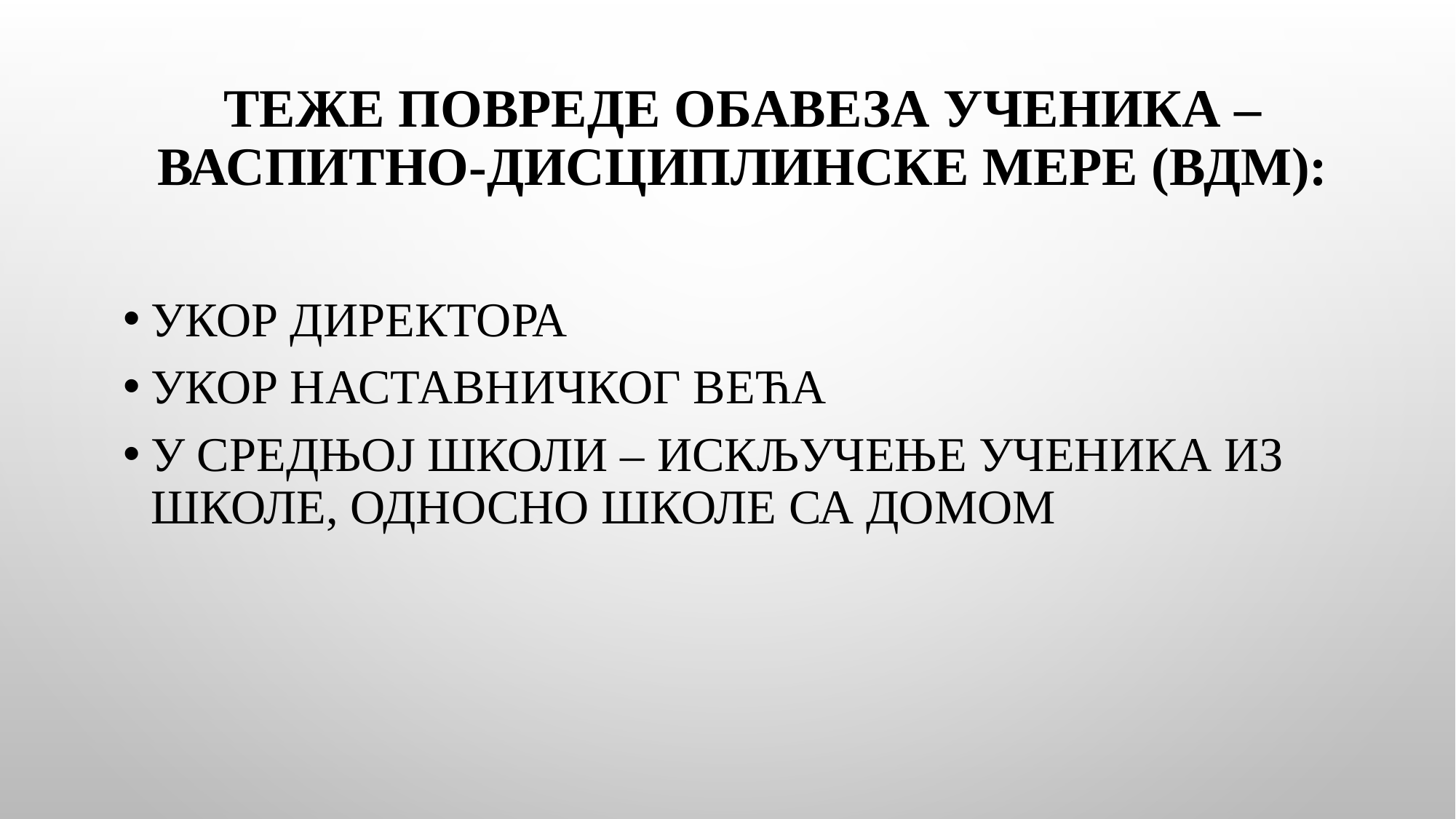

# Теже повреде обавеза ученика – васпитно-дисциплинске мере (ВДМ):

укор директора
укор наставничког већа
у средњој школи – искључење ученика из школе, односно школе са домом